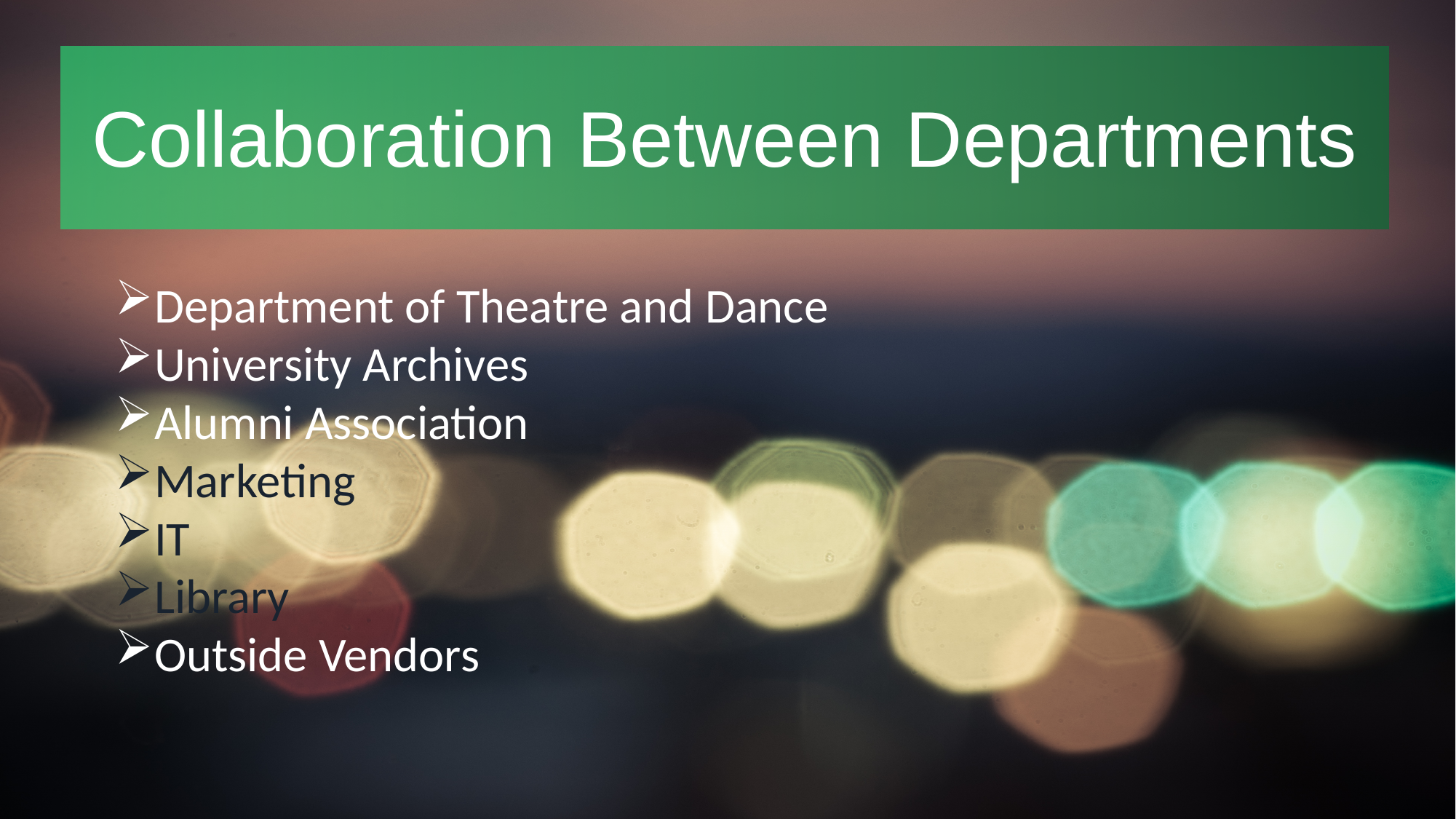

# Collaboration Between Departments
Department of Theatre and Dance
University Archives
Alumni Association
Marketing
IT
Library
Outside Vendors